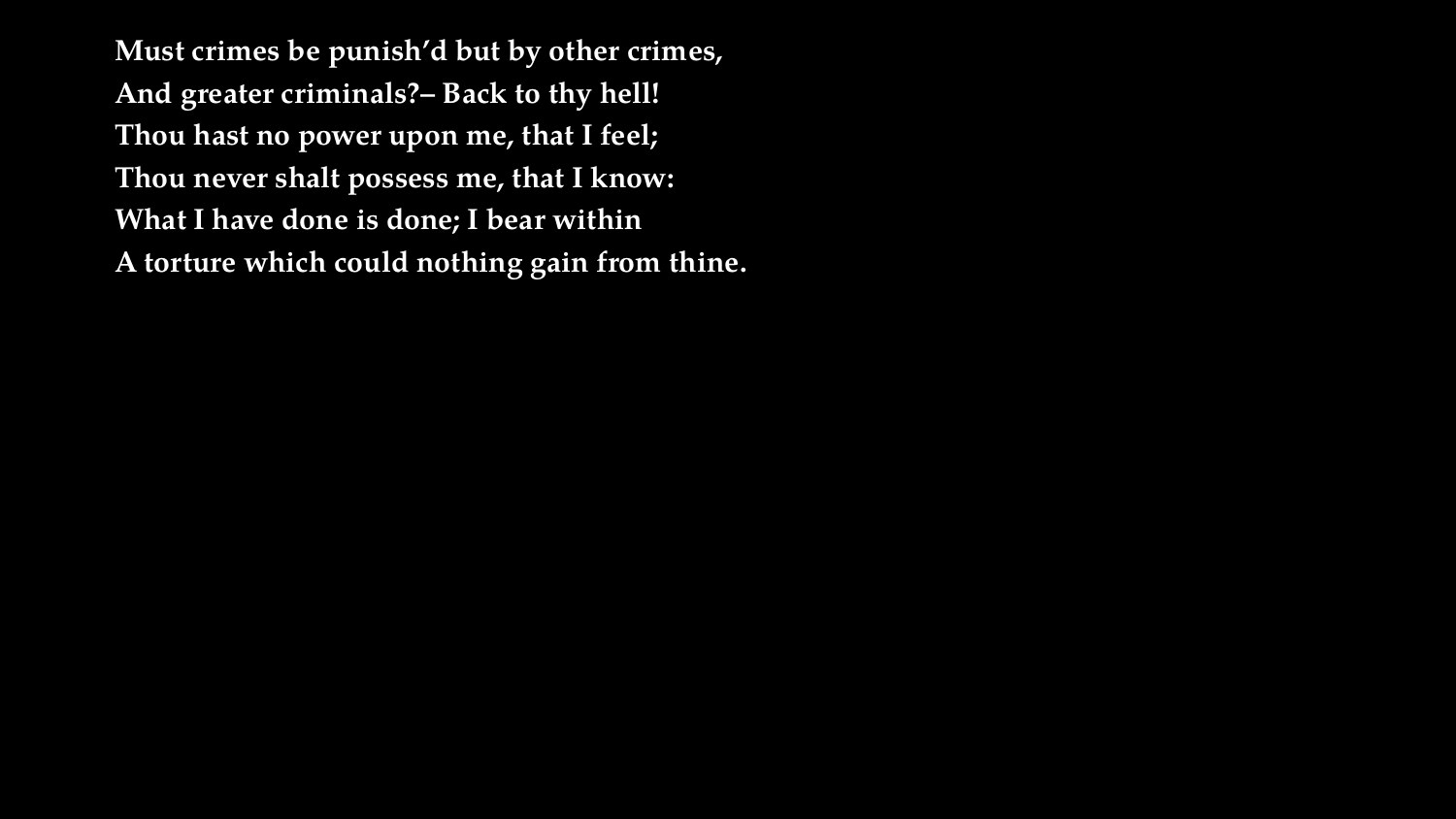

# Must crimes be punish’d but by other crimes, And greater criminals?– Back to thy hell! Thou hast no power upon me, that I feel; Thou never shalt possess me, that I know: What I have done is done; I bear within A torture which could nothing gain from thine.